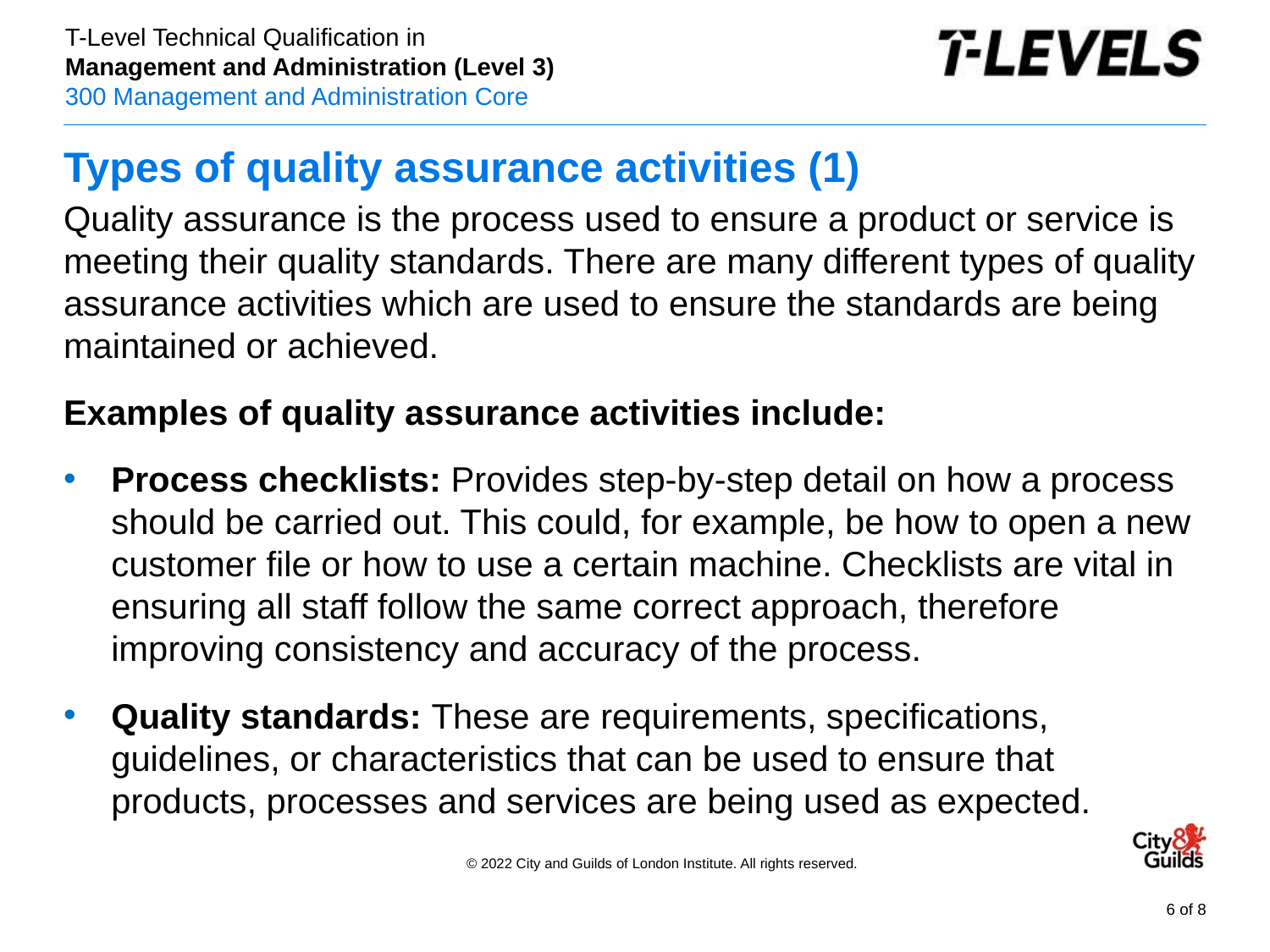

# Types of quality assurance activities (1)
Quality assurance is the process used to ensure a product or service is meeting their quality standards. There are many different types of quality assurance activities which are used to ensure the standards are being maintained or achieved.
Examples of quality assurance activities include:
Process checklists: Provides step-by-step detail on how a process should be carried out. This could, for example, be how to open a new customer file or how to use a certain machine. Checklists are vital in ensuring all staff follow the same correct approach, therefore improving consistency and accuracy of the process.
Quality standards: These are requirements, specifications, guidelines, or characteristics that can be used to ensure that products, processes and services are being used as expected.